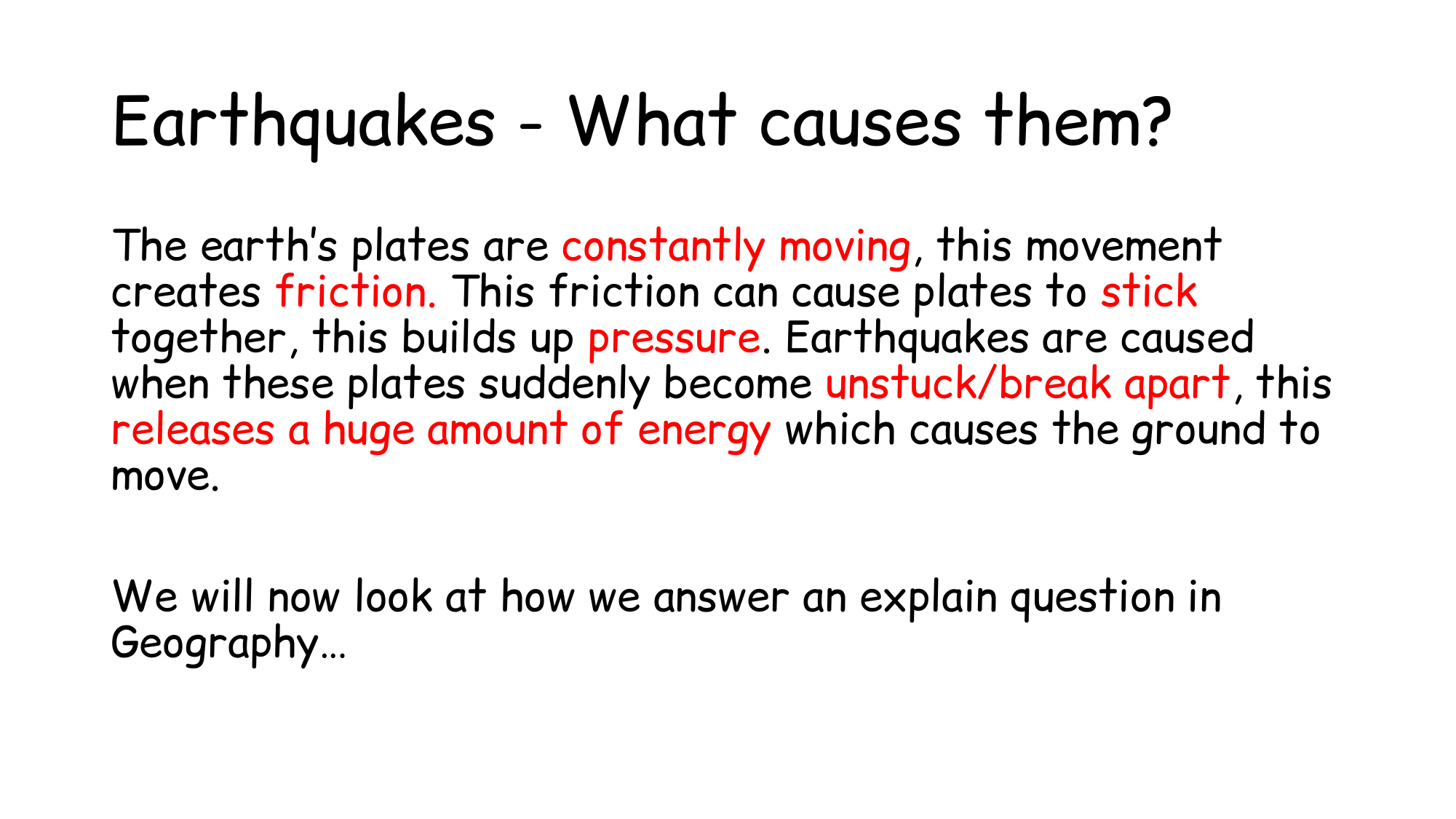

# Earthquakes - What causes them?
The earth’s plates are constantly moving, this movement creates friction. This friction can cause plates to stick together, this builds up pressure. Earthquakes are caused when these plates suddenly become unstuck/break apart, this releases a huge amount of energy which causes the ground to move.

We will now look at how we answer an explain question in Geography…